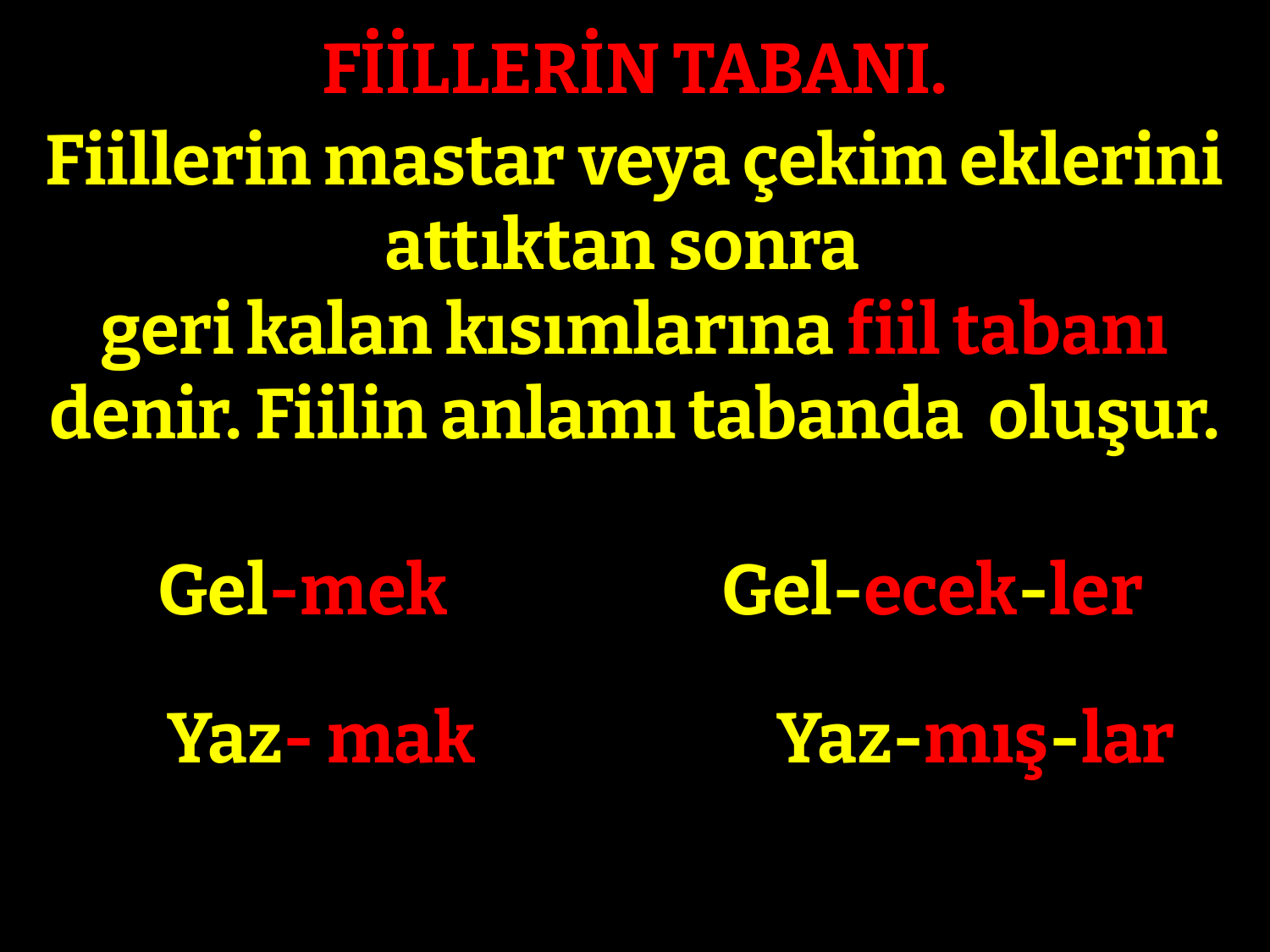

FİİLLERİN TABANI.
Fiillerin mastar veya çekim eklerini attıktan sonra
geri kalan kısımlarına fiil tabanı denir. Fiilin anlamı tabanda  oluşur.

#
Gel-mek
Gel-ecek-ler
Yaz- mak
Yaz-mış-lar